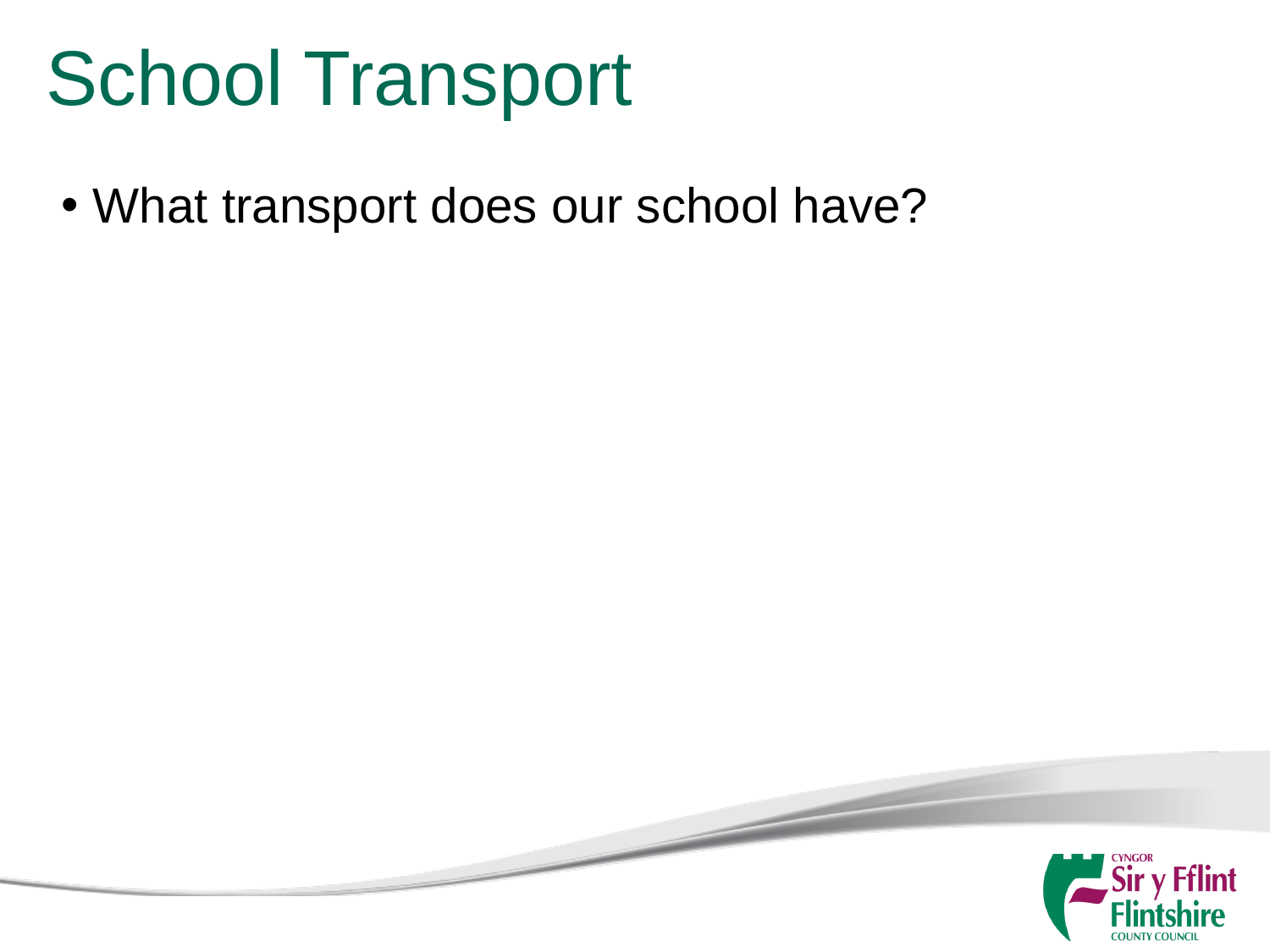

# School Transport
What transport does our school have?